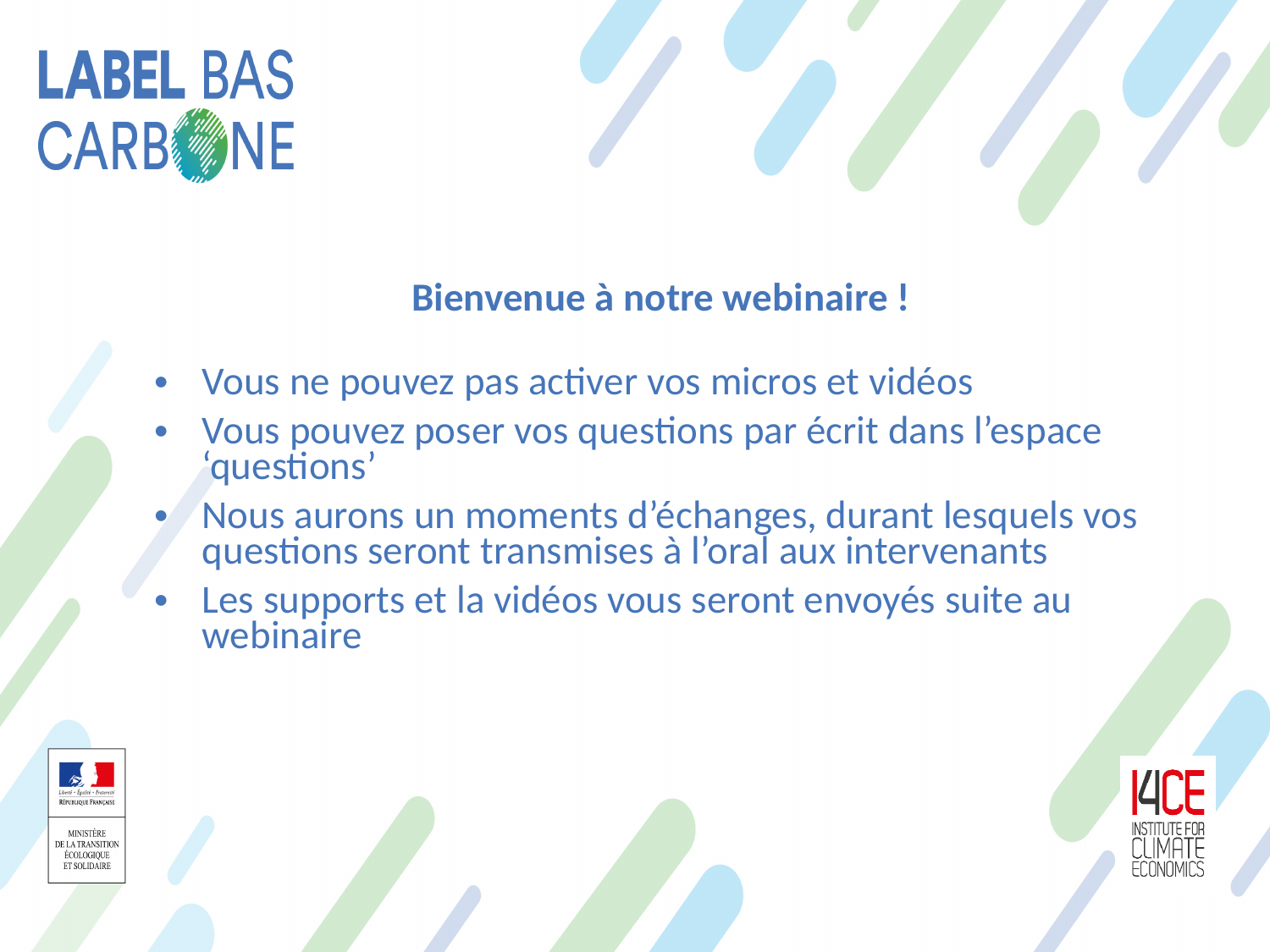

Bienvenue à notre webinaire !

Vous ne pouvez pas activer vos micros et vidéos
Vous pouvez poser vos questions par écrit dans l’espace ‘questions’
Nous aurons un moments d’échanges, durant lesquels vos questions seront transmises à l’oral aux intervenants
Les supports et la vidéos vous seront envoyés suite au webinaire